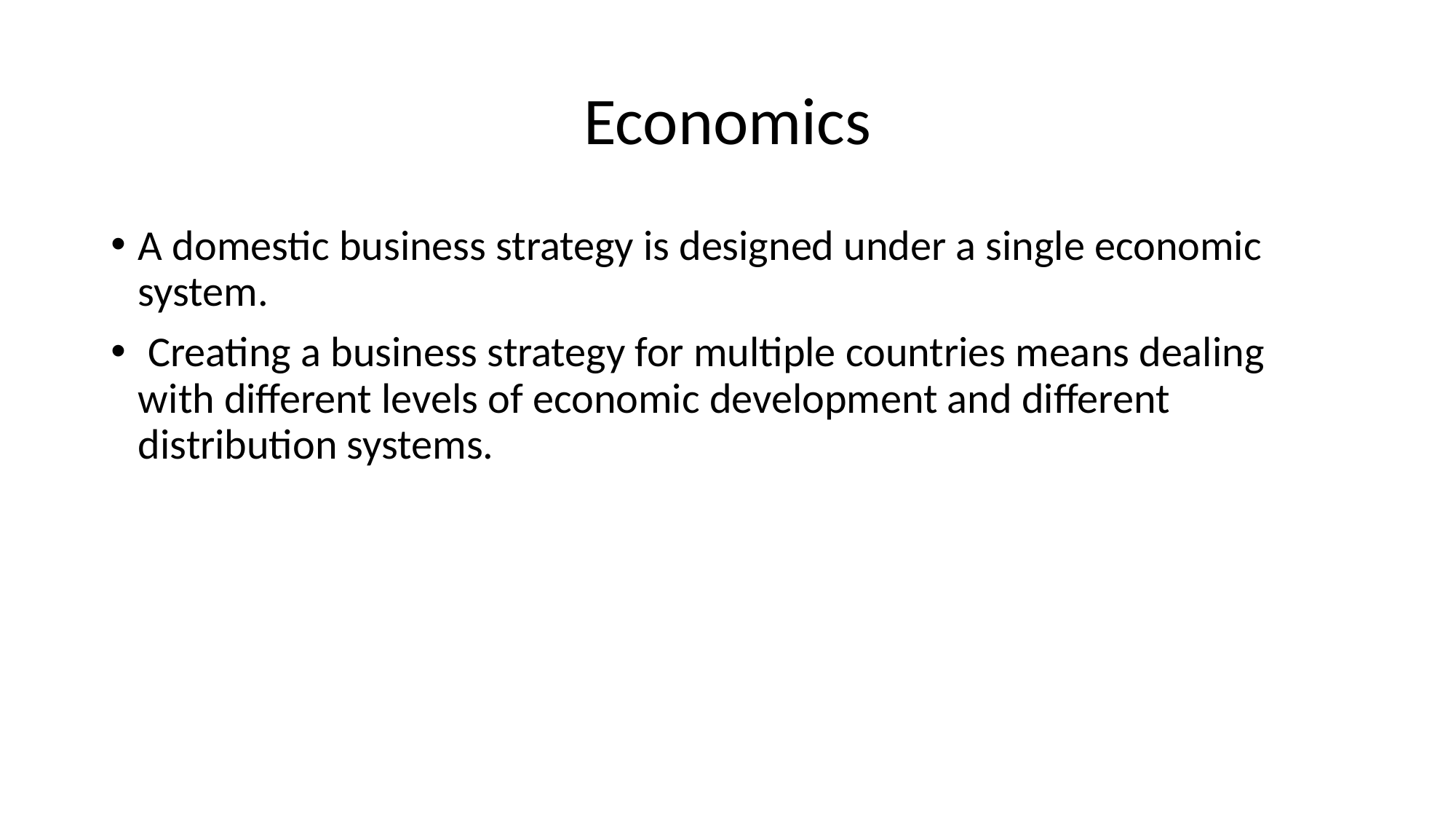

# Economics
A domestic business strategy is designed under a single economic system.
 Creating a business strategy for multiple countries means dealing with different levels of economic development and different distribution systems.